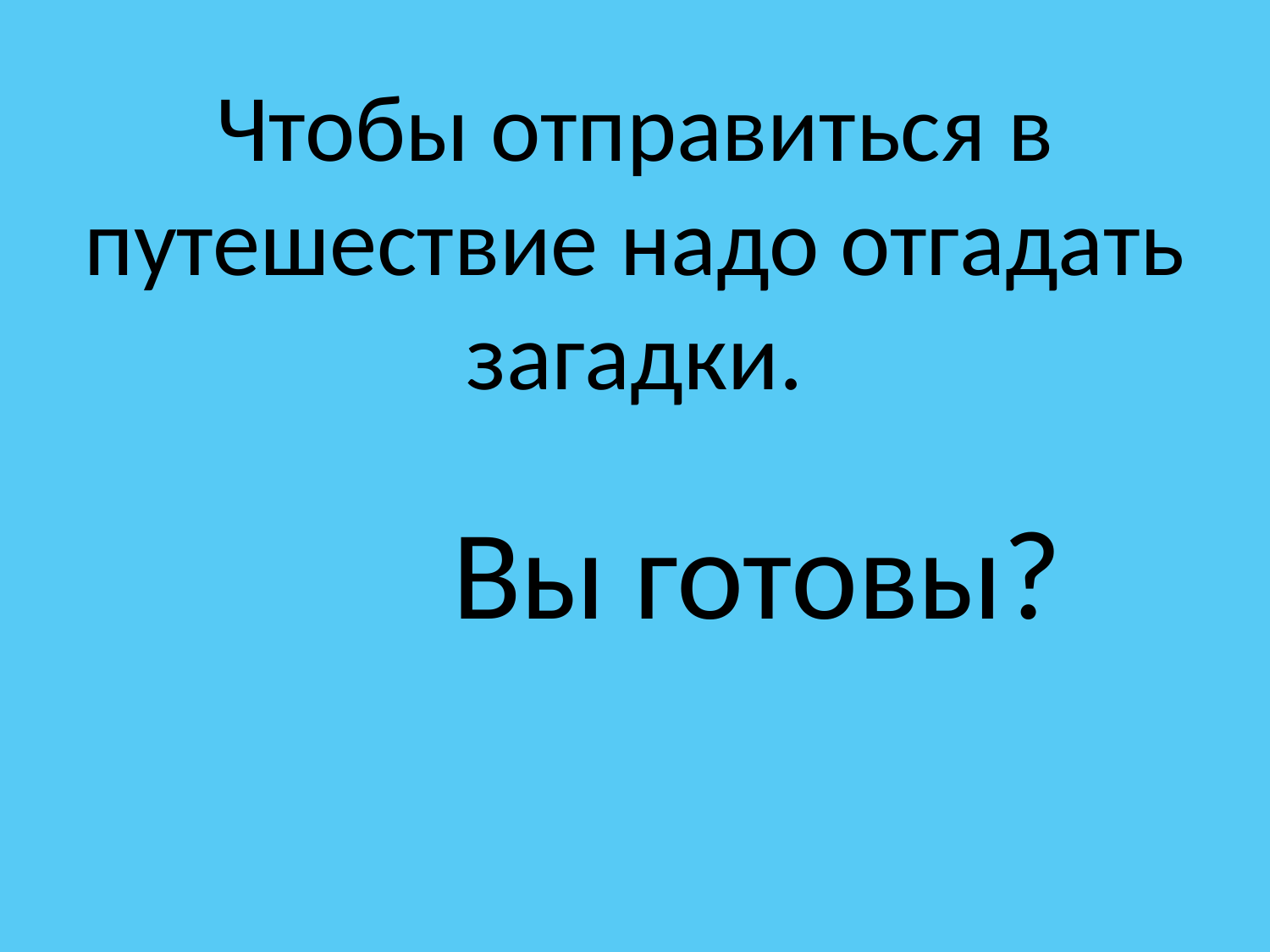

# Чтобы отправиться в путешествие надо отгадать загадки.
Вы готовы?